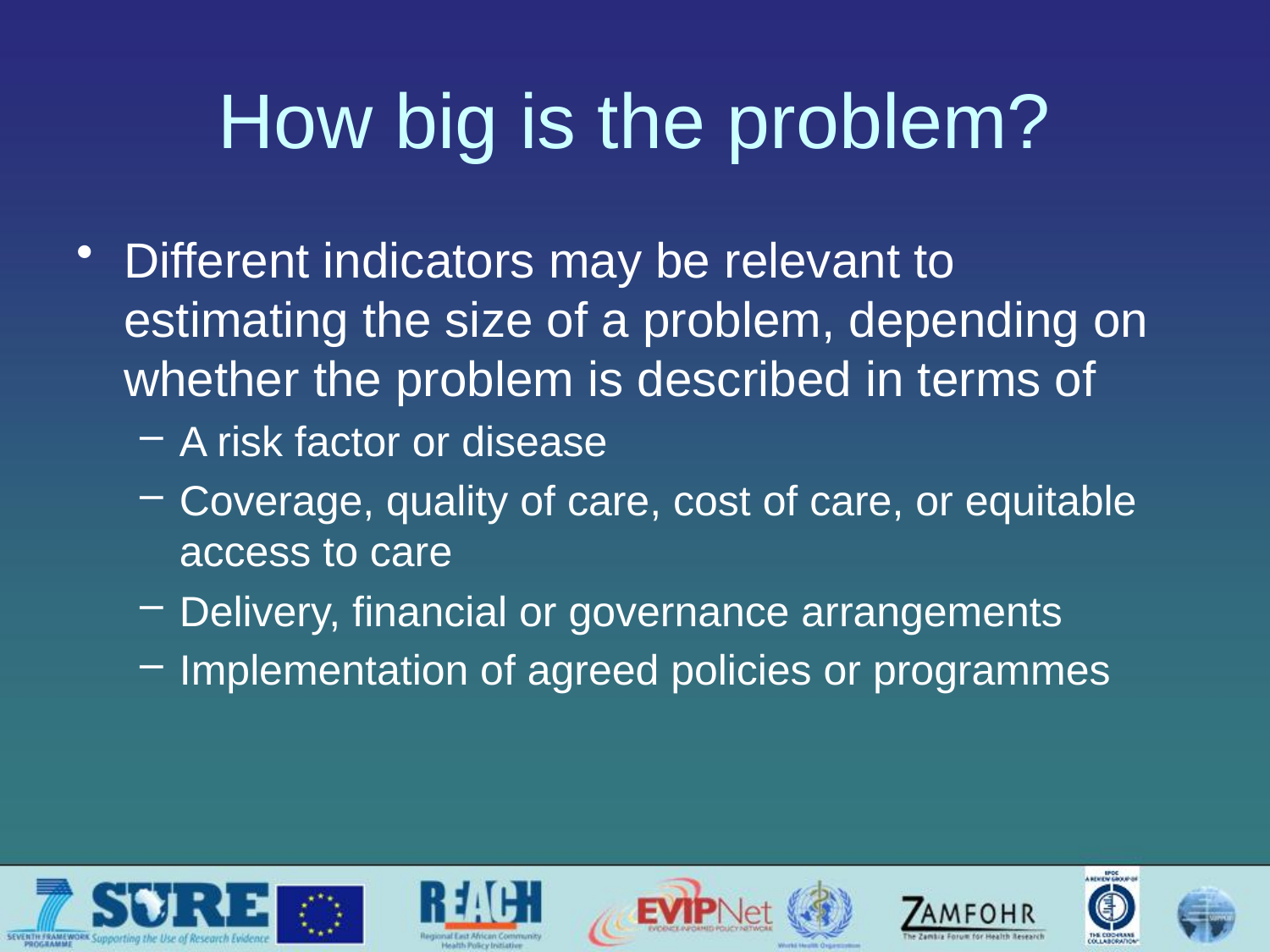

# How big is the problem?
Different indicators may be relevant to estimating the size of a problem, depending on whether the problem is described in terms of
A risk factor or disease
Coverage, quality of care, cost of care, or equitable access to care
Delivery, financial or governance arrangements
Implementation of agreed policies or programmes